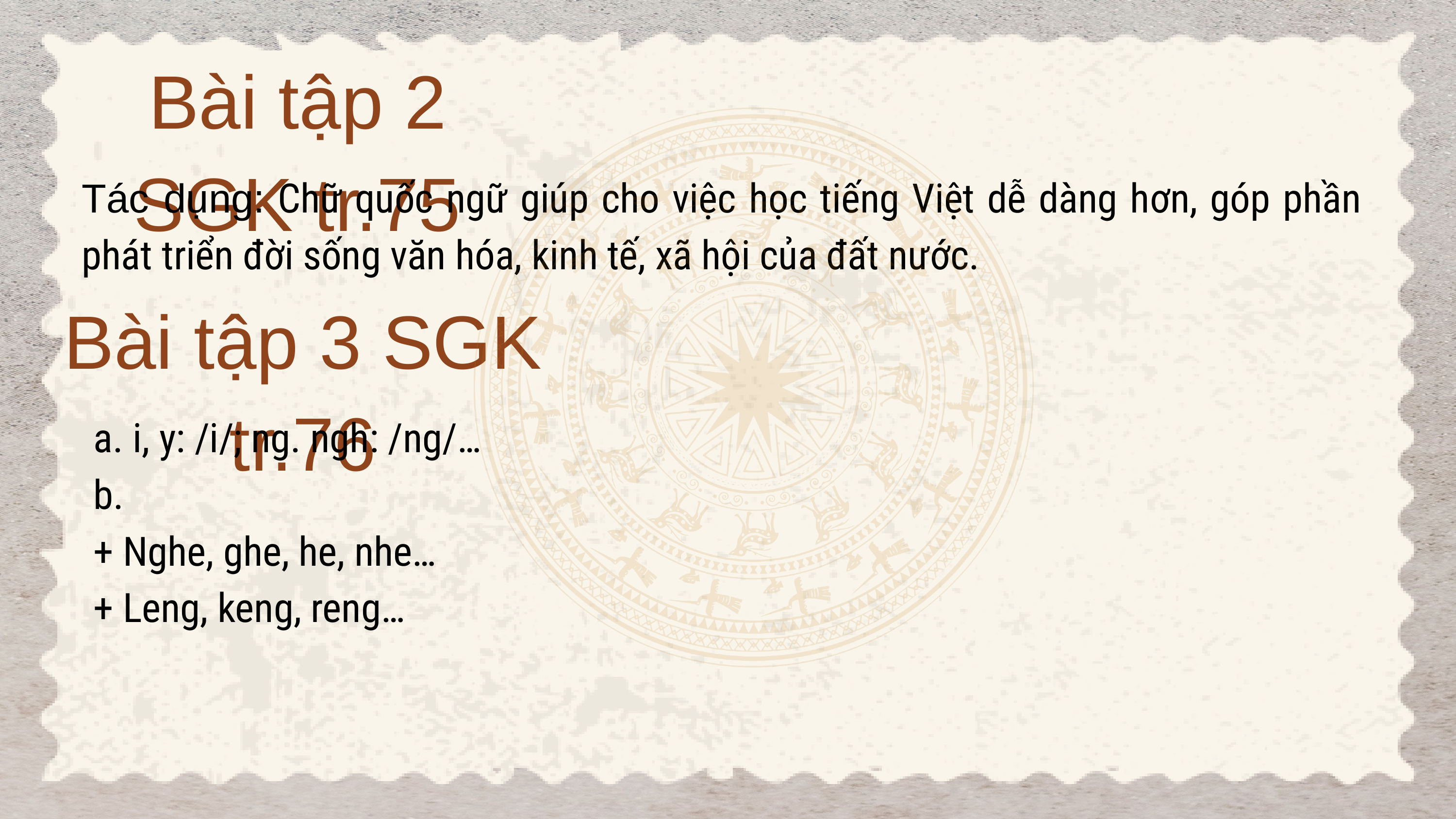

Bài tập 2 SGK tr.75

Tác dụng: Chữ quốc ngữ giúp cho việc học tiếng Việt dễ dàng hơn, góp phần phát triển đời sống văn hóa, kinh tế, xã hội của đất nước.
Bài tập 3 SGK tr.76
a. i, y: /i/; ng. ngh: /ng/…
b.
+ Nghe, ghe, he, nhe…
+ Leng, keng, reng…